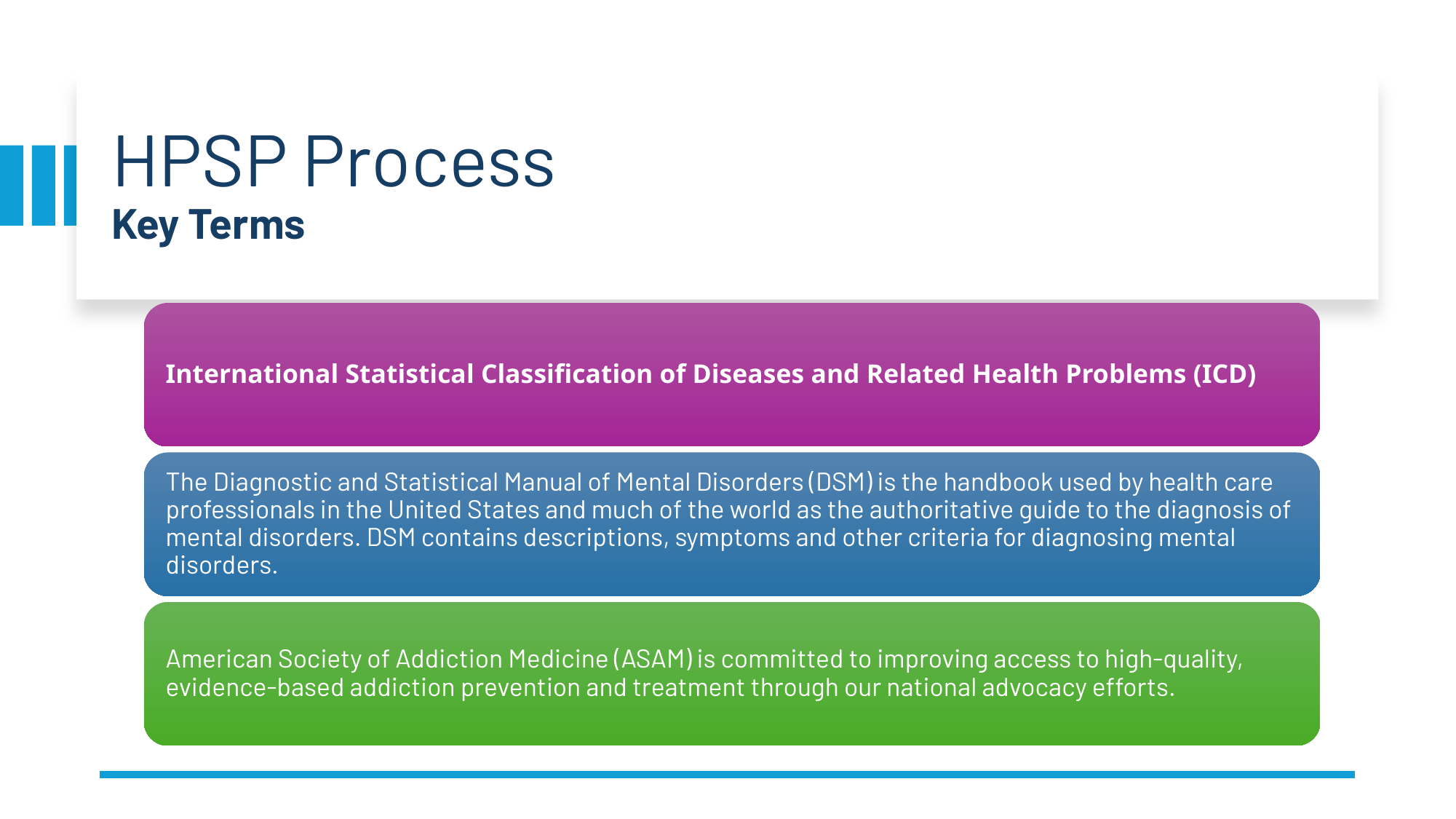

# HPSP Process Key Terms

International Statistical Classification of Diseases and Related Health Problems (ICD)
The Diagnostic and Statistical Manual of Mental Disorders (DSM) is the handbook used by health care professionals in the United States and much of the world as the authoritative guide to the diagnosis of mental disorders. DSM contains descriptions, symptoms and other criteria for diagnosing mental disorders.
American Society of Addiction Medicine (ASAM) is committed to improving access to high-quality, evidence-based addiction prevention and treatment through our national advocacy efforts.